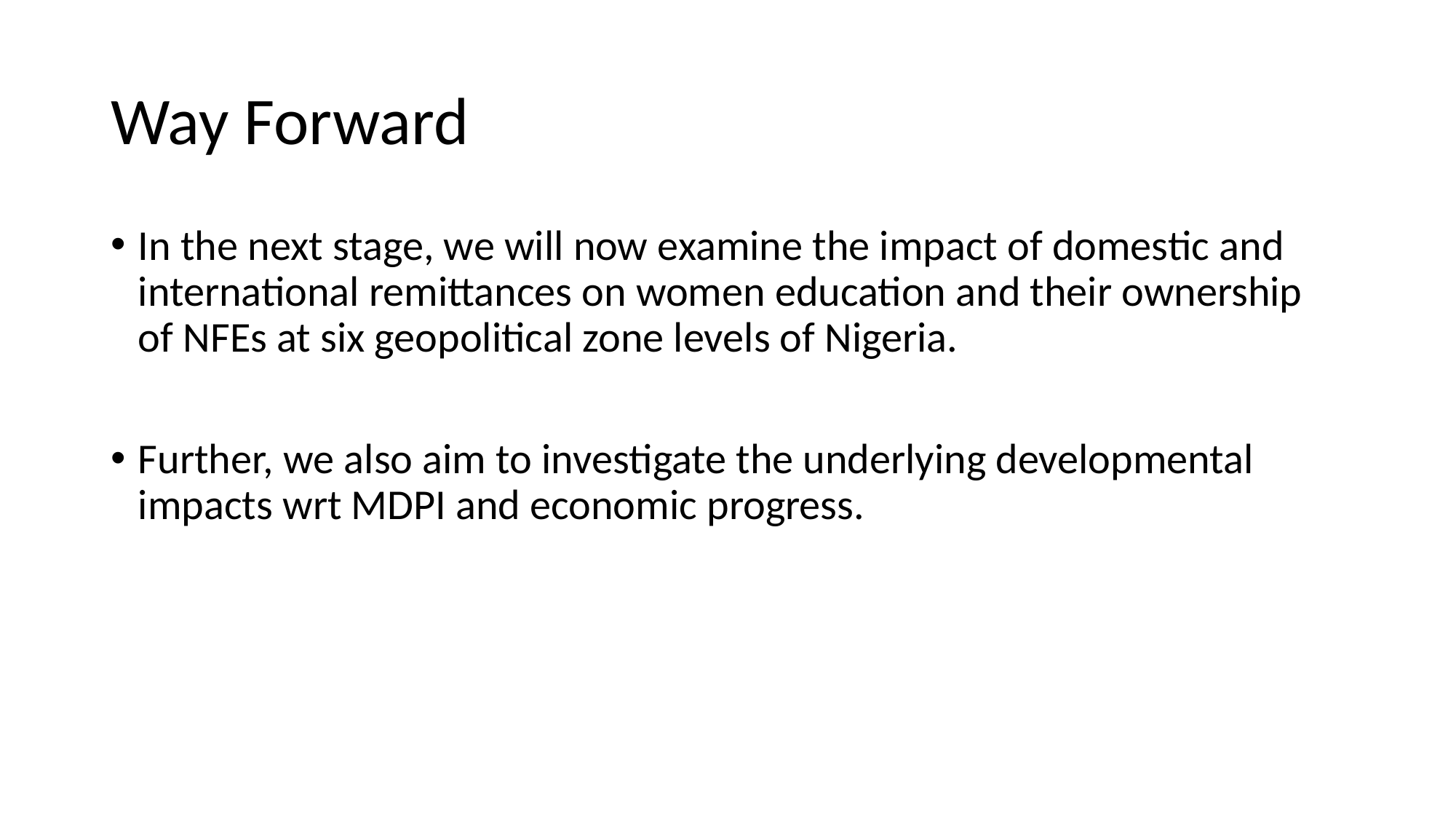

# Way Forward
In the next stage, we will now examine the impact of domestic and international remittances on women education and their ownership of NFEs at six geopolitical zone levels of Nigeria.

Further, we also aim to investigate the underlying developmental impacts wrt MDPI and economic progress.